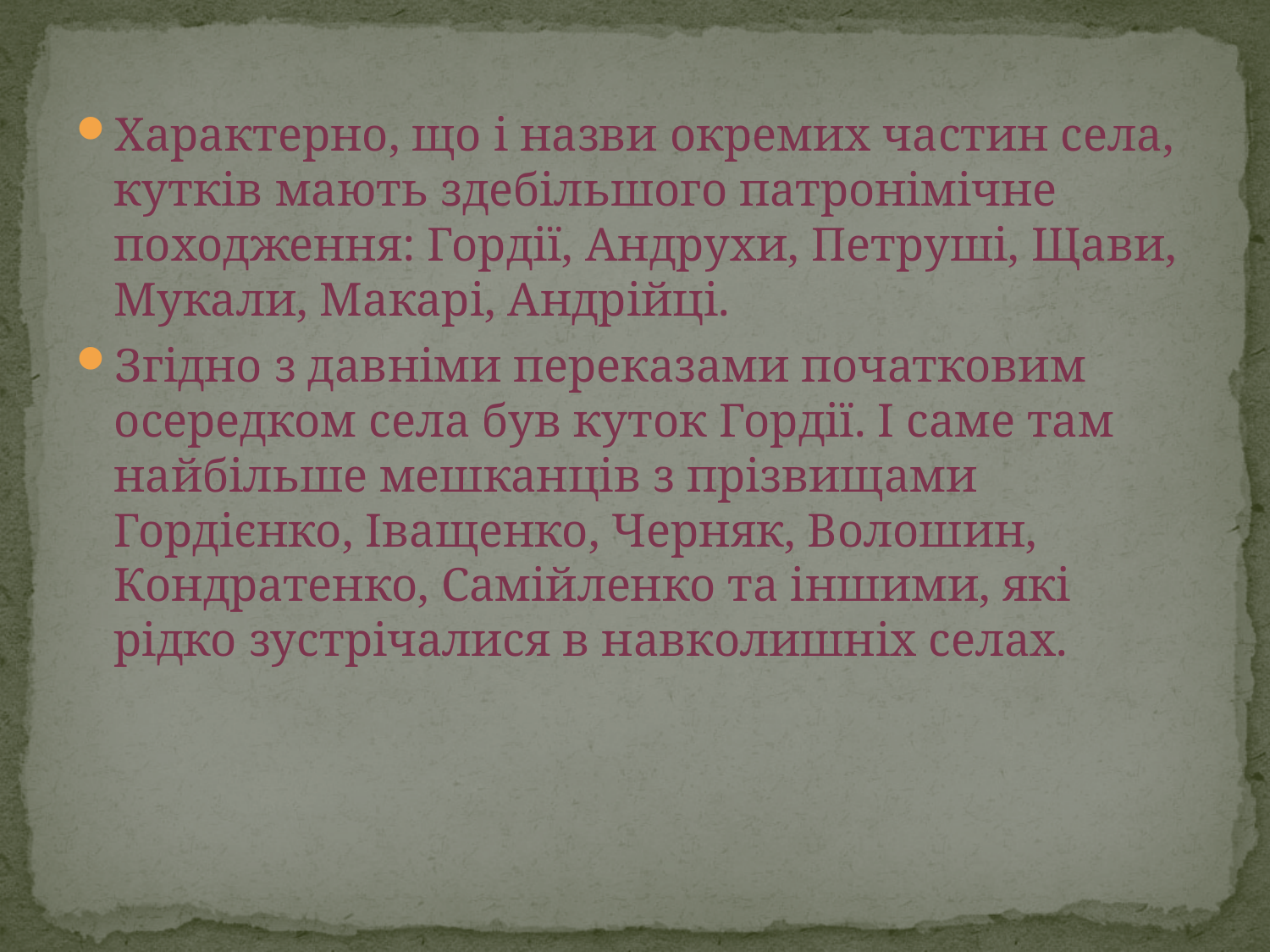

#
Характерно, що і назви окремих частин села, кутків мають здебільшого патронімічне походження: Гордії, Андрухи, Петруші, Щави, Мукали, Макарі, Андрійці.
Згідно з давніми переказами початковим осередком села був куток Гордії. І саме там найбільше мешканців з прізвищами Гордієнко, Іващенко, Черняк, Волошин, Кондратенко, Самійленко та іншими, які рідко зустрічалися в навколишніх селах.